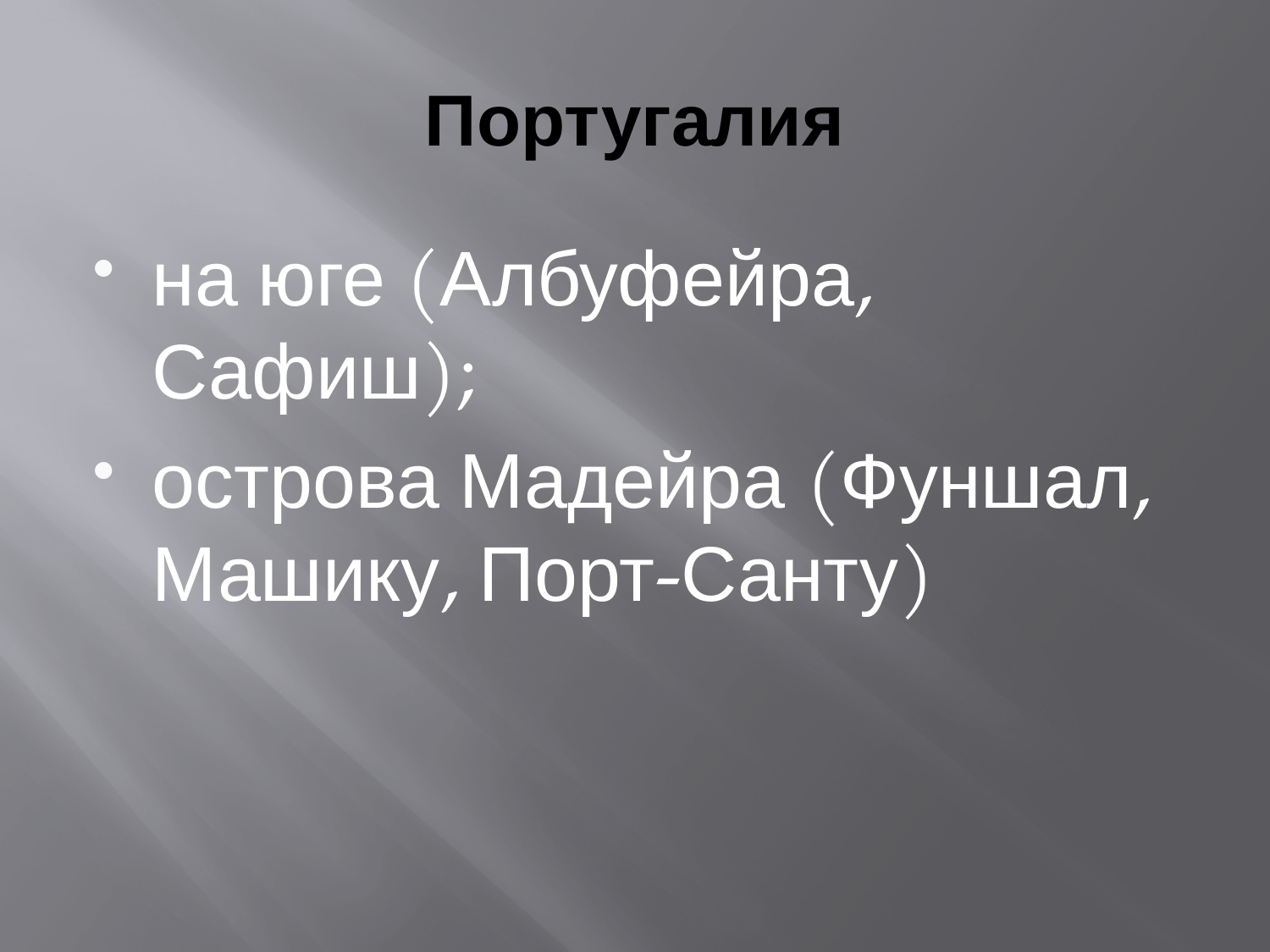

# Португалия
на юге (Албуфейра, Сафиш);
острова Мадейра (Фуншал, Машику, Порт-Санту)